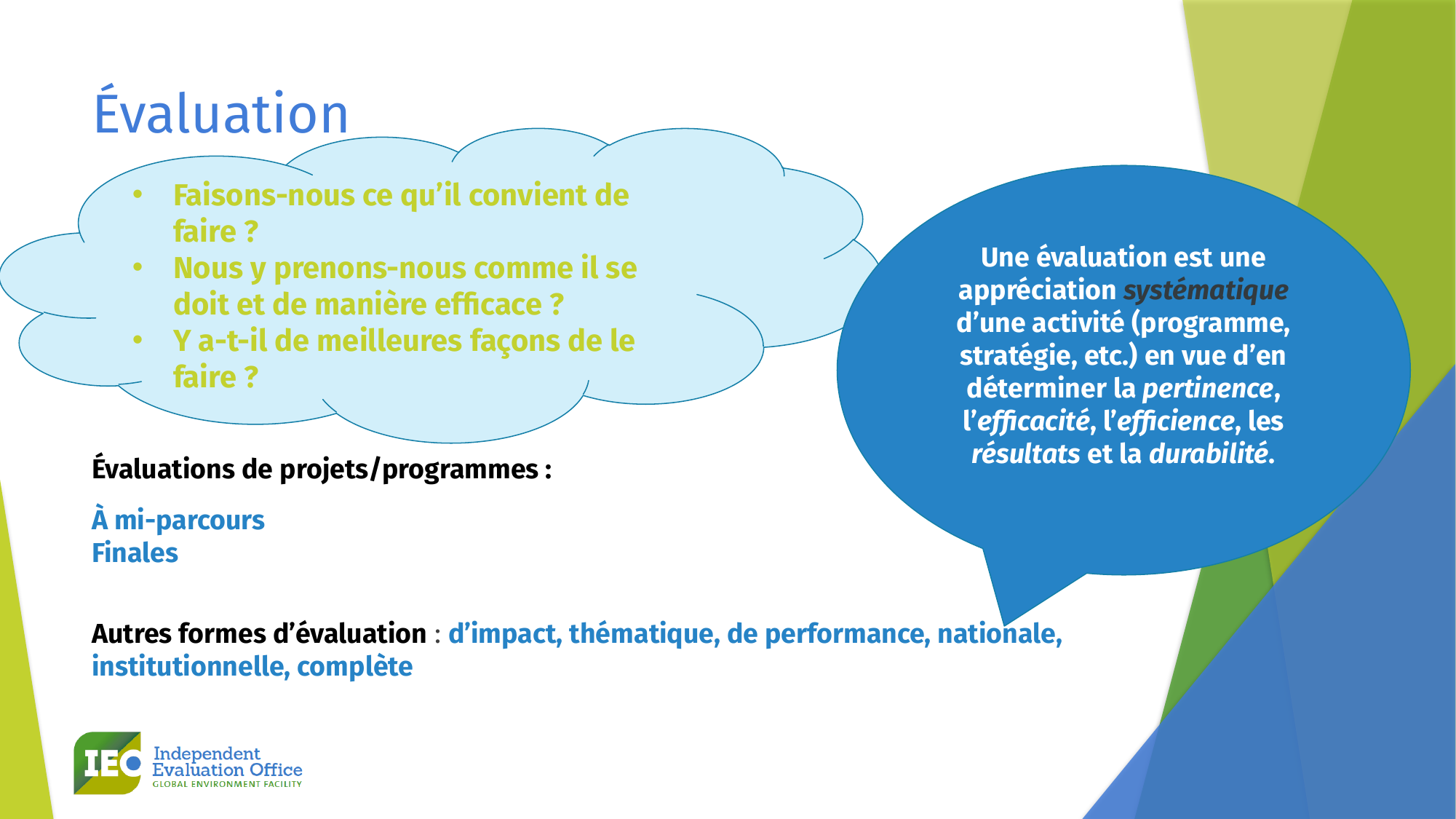

# Évaluation

Faisons-nous ce qu’il convient de faire ?
Nous y prenons-nous comme il se doit et de manière efficace ?
Y a-t-il de meilleures façons de le faire ?

Une évaluation est une appréciation systématique d’une activité (programme, stratégie, etc.) en vue d’en déterminer la pertinence, l’efficacité, l’efficience, les résultats et la durabilité.

Évaluations de projets/programmes :
À mi-parcours
Finales

Autres formes d’évaluation : d’impact, thématique, de performance, nationale, institutionnelle, complète